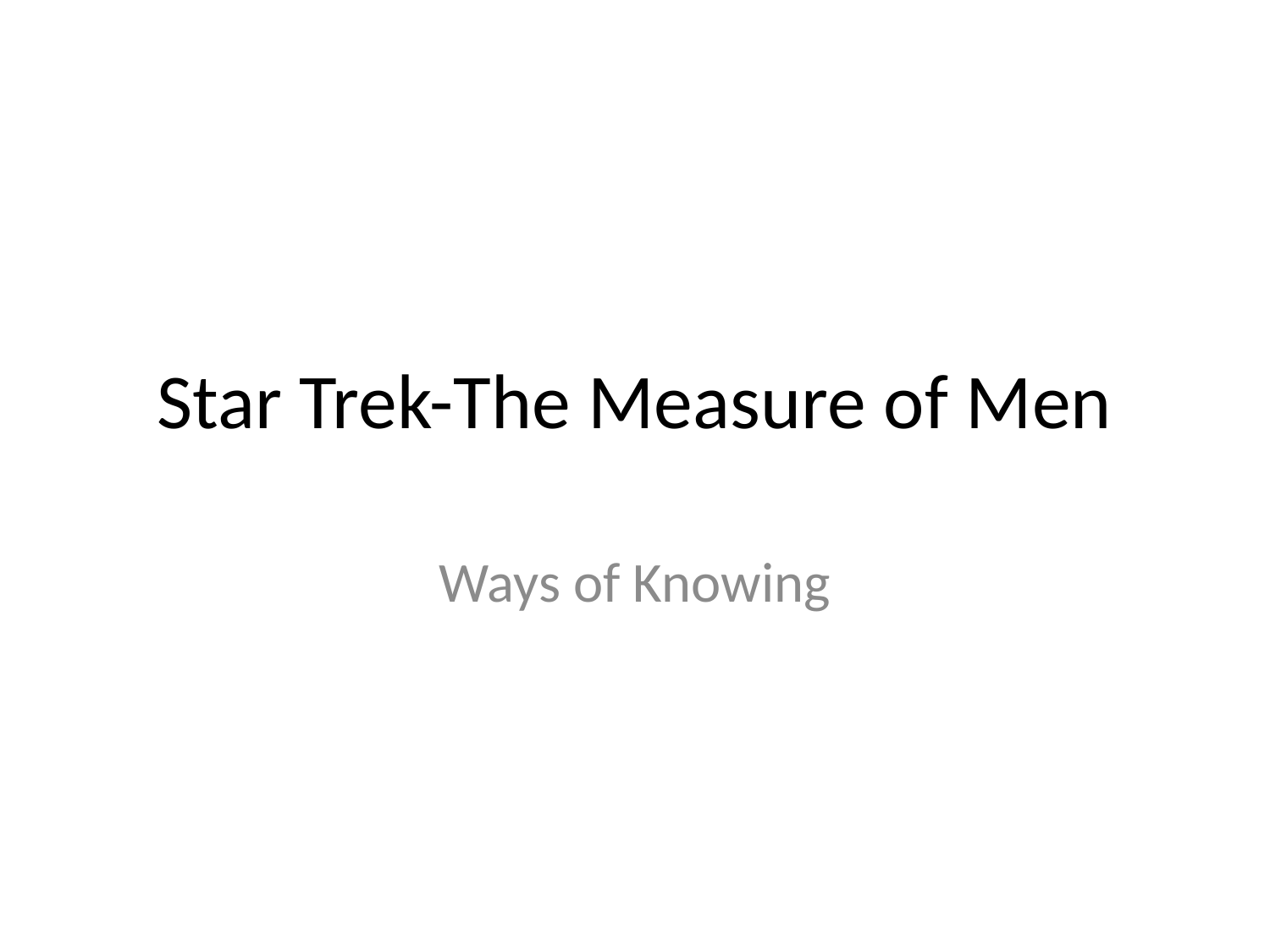

# Star Trek-The Measure of Men
Ways of Knowing